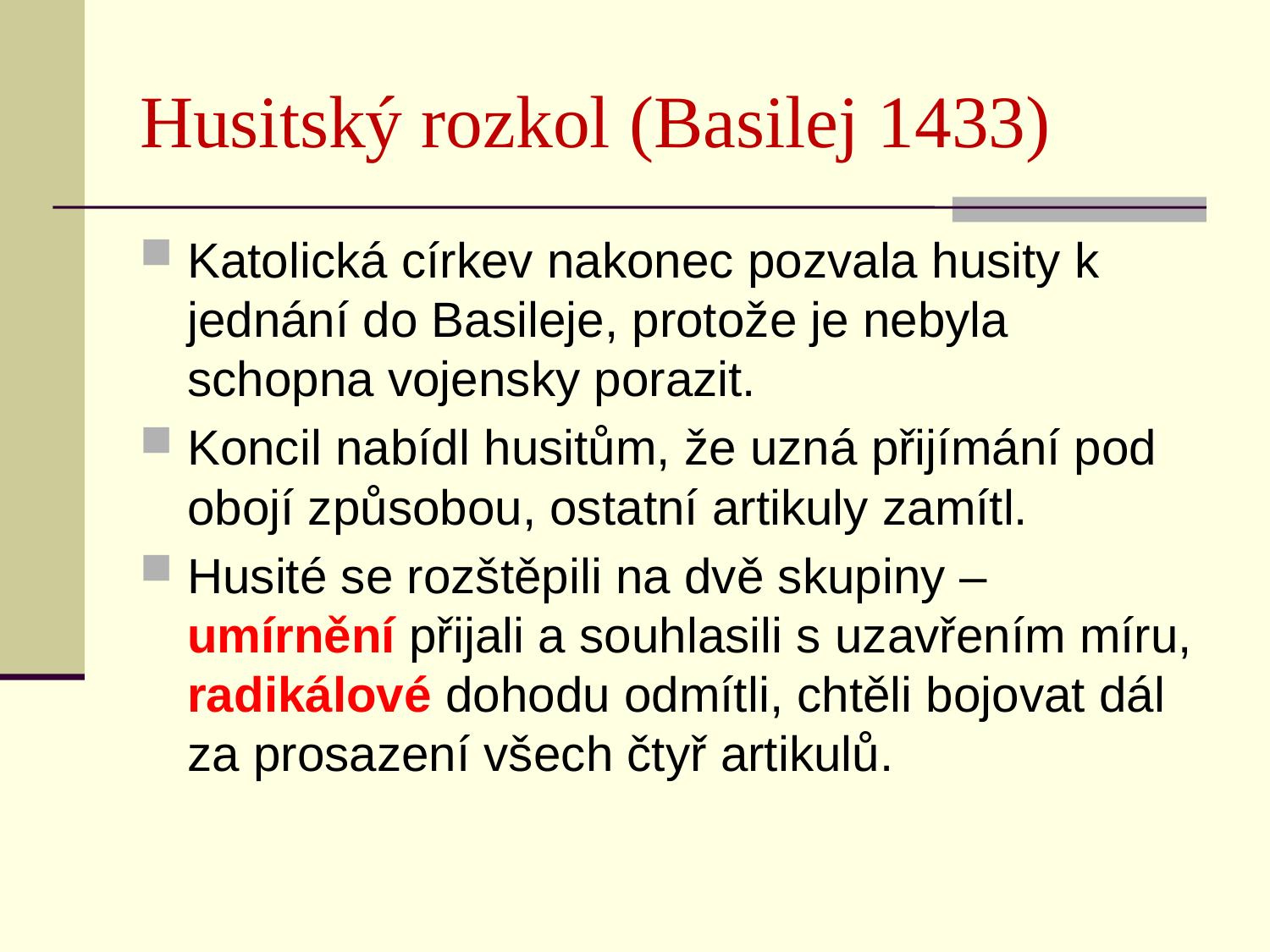

# Husitský rozkol (Basilej 1433)
Katolická církev nakonec pozvala husity k jednání do Basileje, protože je nebyla schopna vojensky porazit.
Koncil nabídl husitům, že uzná přijímání pod obojí způsobou, ostatní artikuly zamítl.
Husité se rozštěpili na dvě skupiny – umírnění přijali a souhlasili s uzavřením míru, radikálové dohodu odmítli, chtěli bojovat dál za prosazení všech čtyř artikulů.